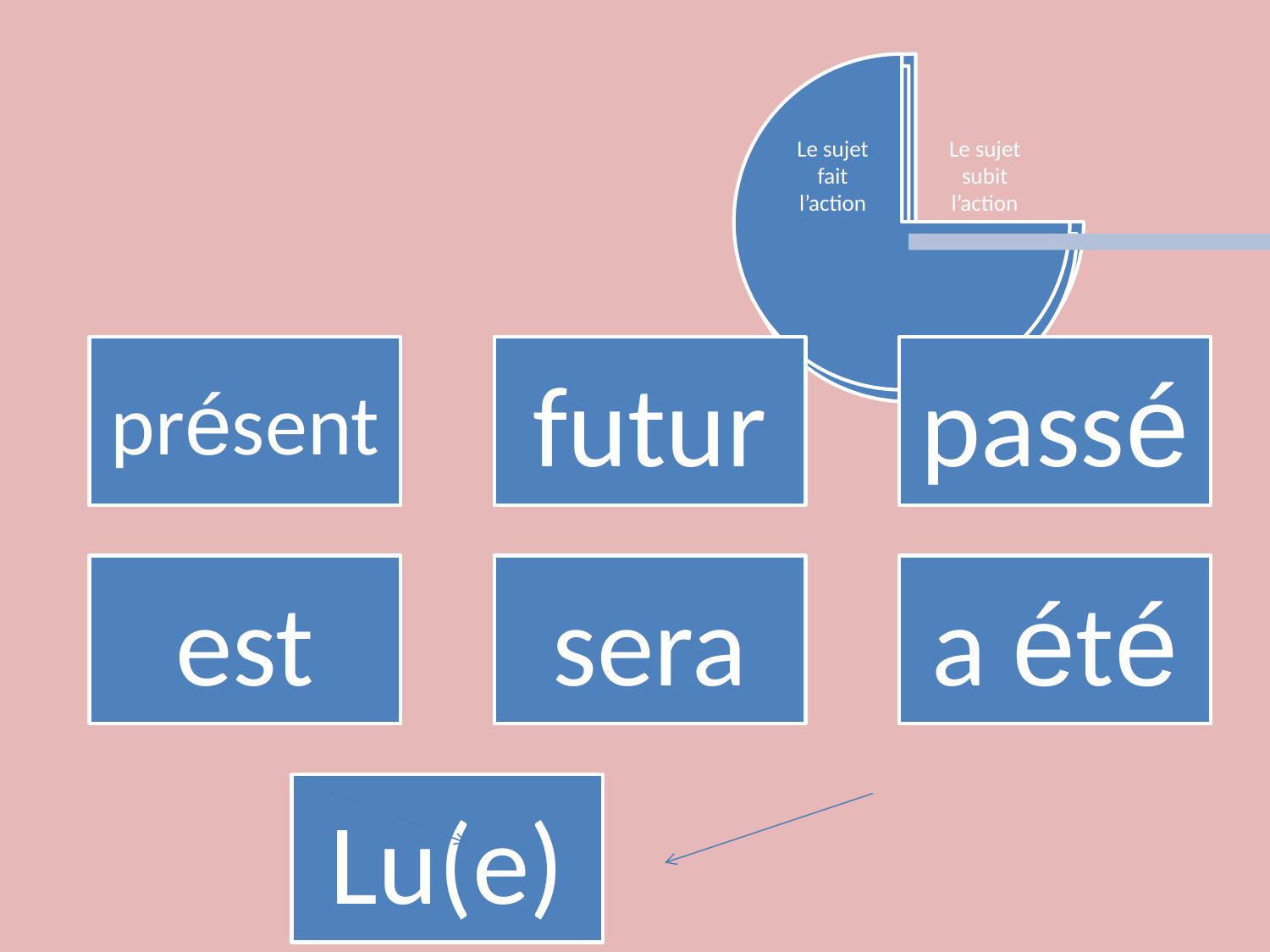

Le sujet subit l’action
Exprime la meme  idée
Le sujet fait l’action
présent
passé
est
sera
a été
Lu(e)
futur